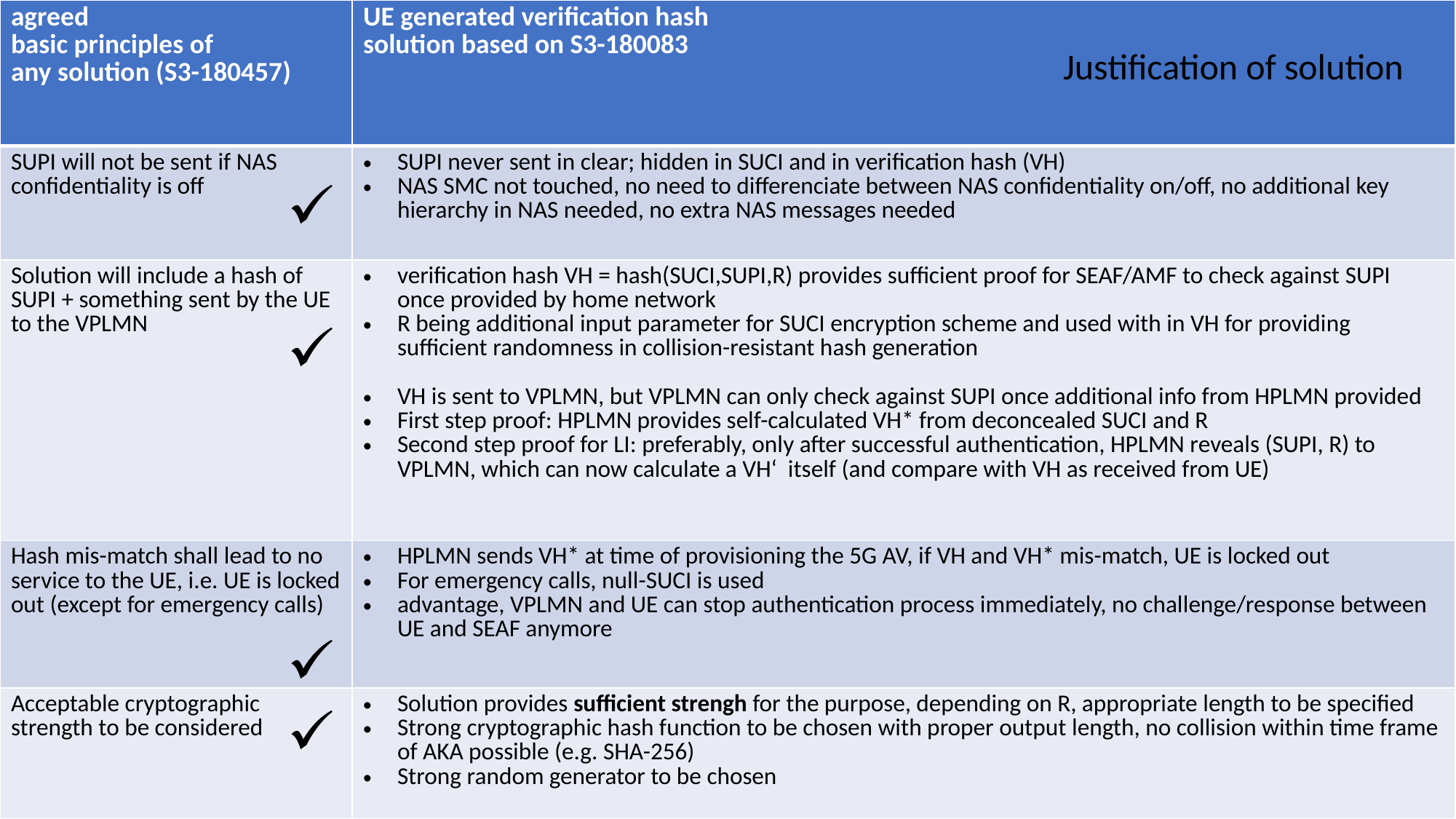

| agreed basic principles of any solution (S3-180457) | UE generated verification hash solution based on S3-180083 |
| --- | --- |
| SUPI will not be sent if NAS confidentiality is off | SUPI never sent in clear; hidden in SUCI and in verification hash (VH) NAS SMC not touched, no need to differenciate between NAS confidentiality on/off, no additional key hierarchy in NAS needed, no extra NAS messages needed |
| Solution will include a hash of SUPI + something sent by the UE to the VPLMN | verification hash VH = hash(SUCI,SUPI,R) provides sufficient proof for SEAF/AMF to check against SUPI once provided by home network R being additional input parameter for SUCI encryption scheme and used with in VH for providing sufficient randomness in collision-resistant hash generation VH is sent to VPLMN, but VPLMN can only check against SUPI once additional info from HPLMN provided First step proof: HPLMN provides self-calculated VH\* from deconcealed SUCI and R Second step proof for LI: preferably, only after successful authentication, HPLMN reveals (SUPI, R) to VPLMN, which can now calculate a VH‘ itself (and compare with VH as received from UE) |
| Hash mis-match shall lead to no service to the UE, i.e. UE is locked out (except for emergency calls) | HPLMN sends VH\* at time of provisioning the 5G AV, if VH and VH\* mis-match, UE is locked out For emergency calls, null-SUCI is used advantage, VPLMN and UE can stop authentication process immediately, no challenge/response between UE and SEAF anymore |
| Acceptable cryptographic strength to be considered | Solution provides sufficient strengh for the purpose, depending on R, appropriate length to be specified Strong cryptographic hash function to be chosen with proper output length, no collision within time frame of AKA possible (e.g. SHA-256) Strong random generator to be chosen |
# Justification of solution